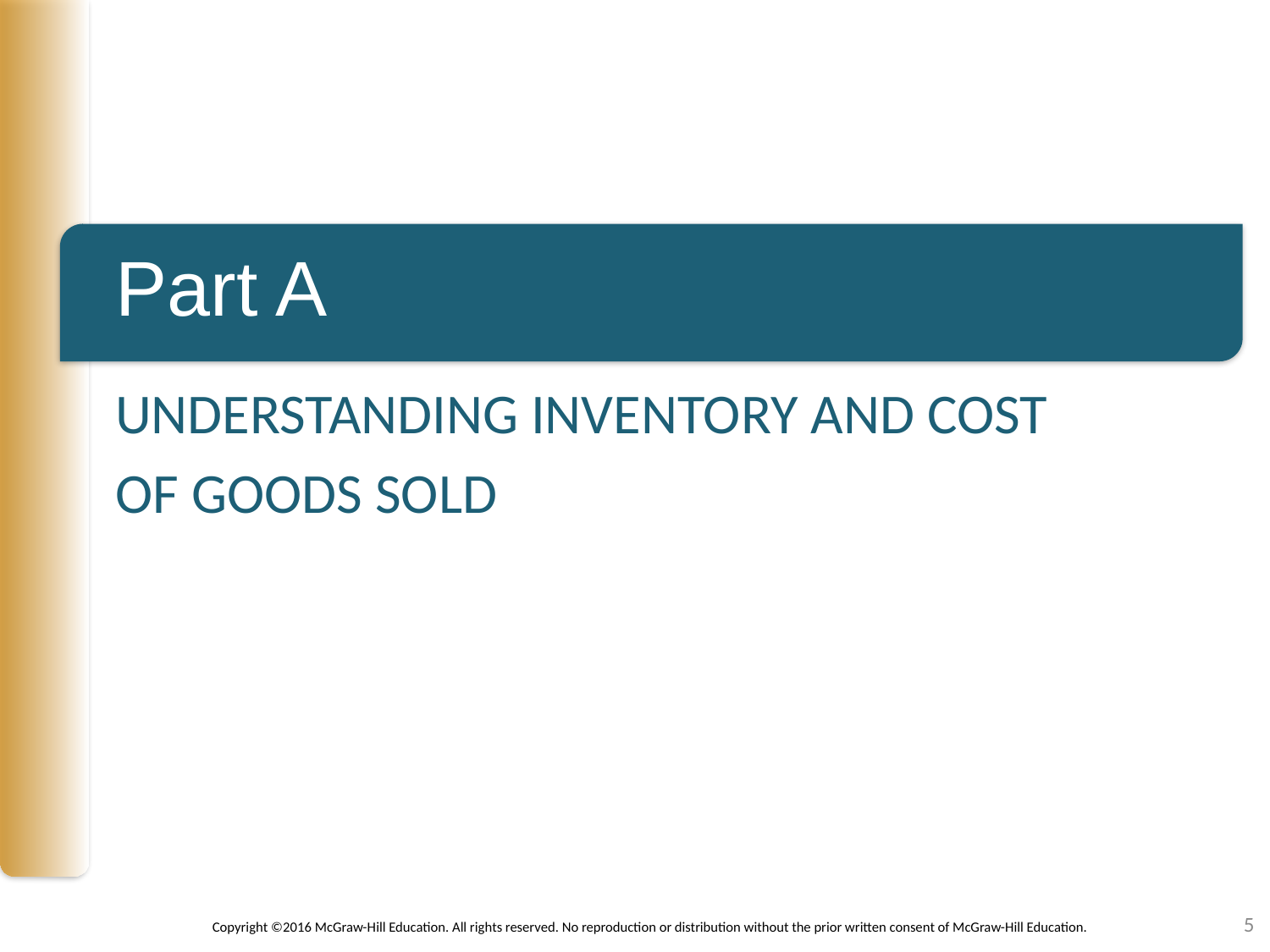

# Part A
UNDERSTANDING INVENTORY AND COST
OF GOODS SOLD
5
Copyright ©2016 McGraw-Hill Education. All rights reserved. No reproduction or distribution without the prior written consent of McGraw-Hill Education.